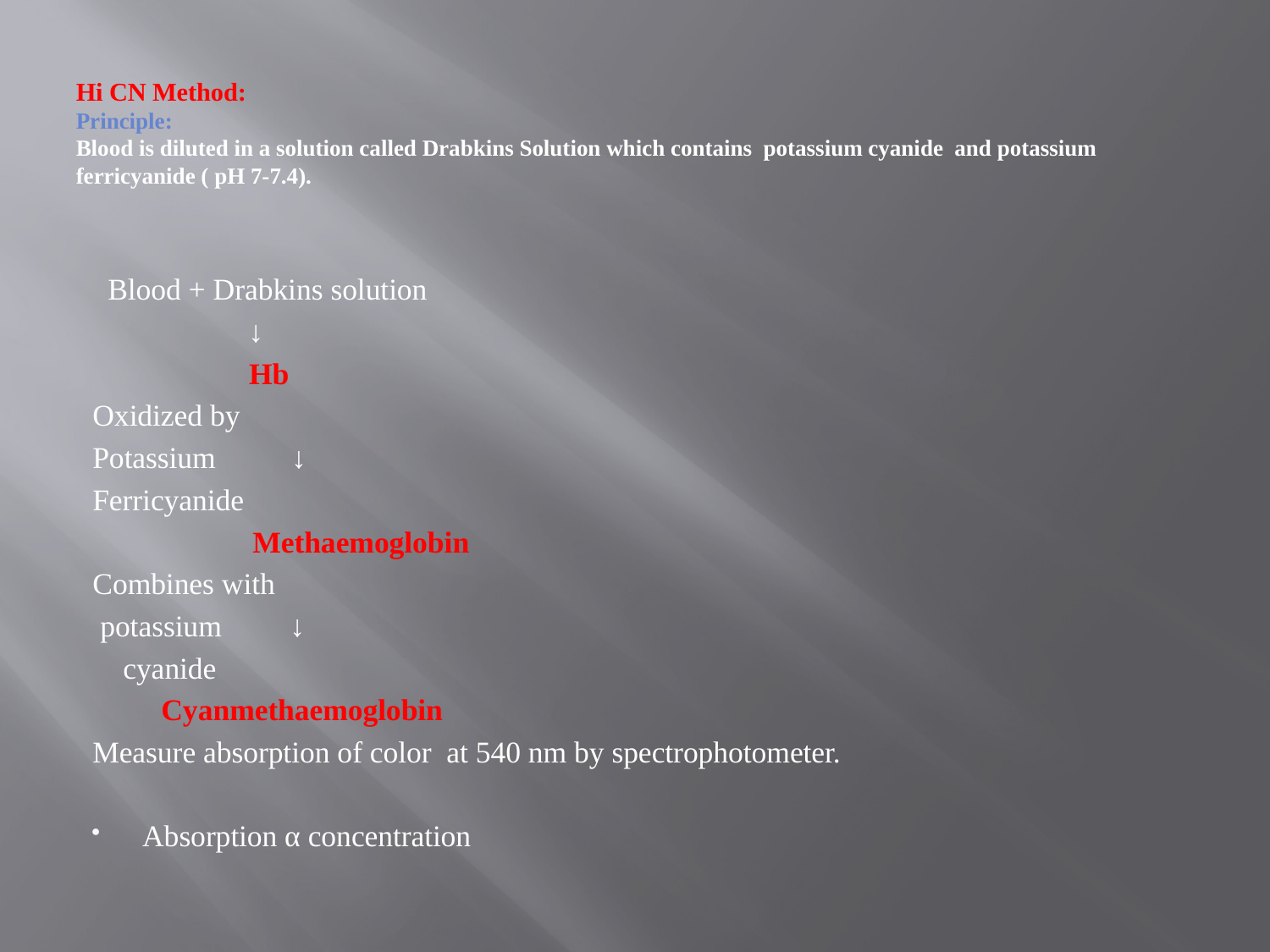

# Hi CN Method: Principle: Blood is diluted in a solution called Drabkins Solution which contains  potassium cyanide  and potassium ferricyanide ( pH 7-7.4).

  Blood + Drabkins solution
		              ↓
		              Hb
Oxidized by
Potassium          ↓
Ferricyanide
                     Methaemoglobin
Combines with
 potassium         ↓
    cyanide
         Cyanmethaemoglobin
Measure absorption of color  at 540 nm by spectrophotometer.

Absorption α concentration